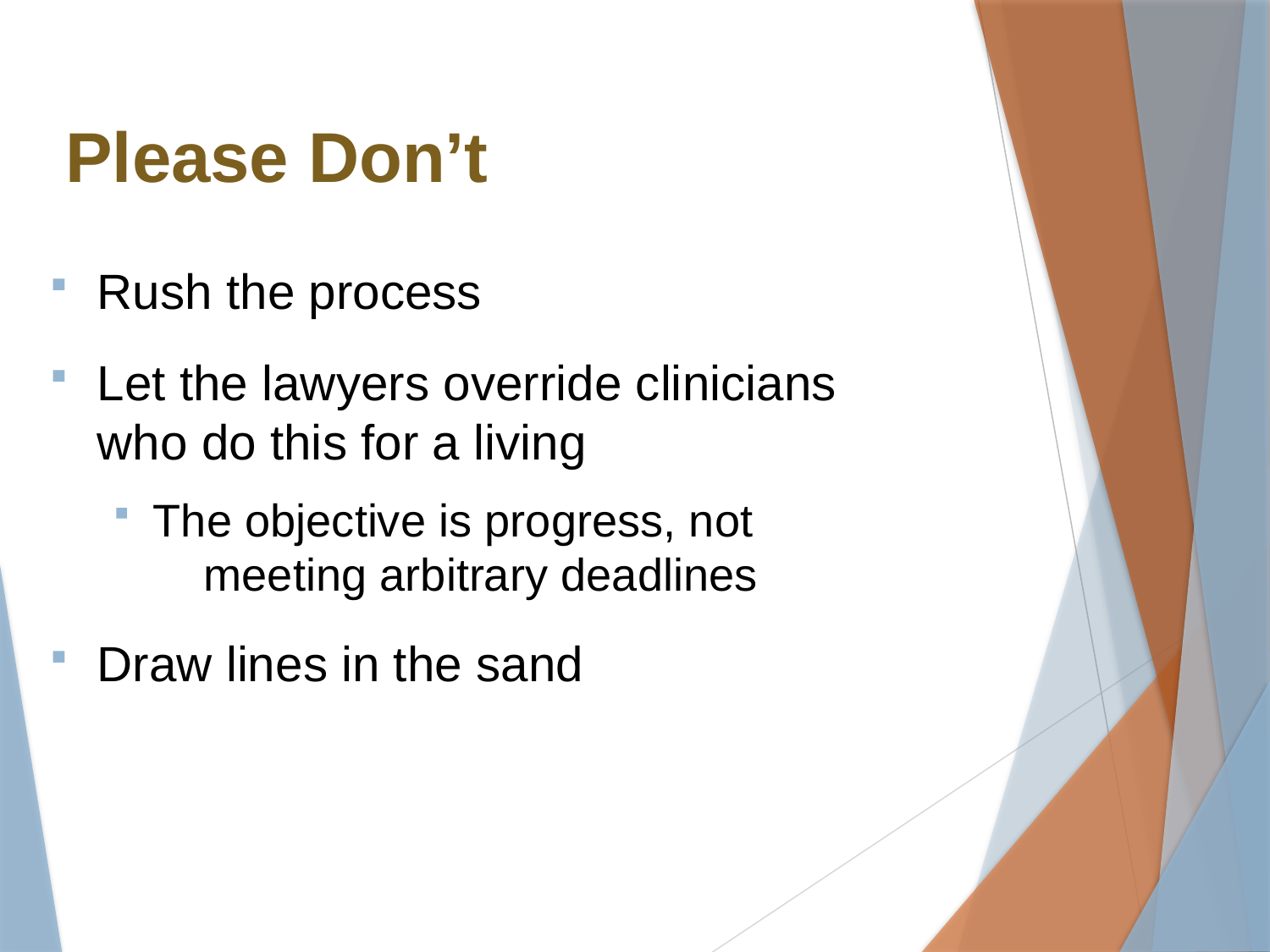

# Please Don’t
Rush the process
Let the lawyers override clinicians who do this for a living
The objective is progress, not                   meeting arbitrary deadlines
Draw lines in the sand